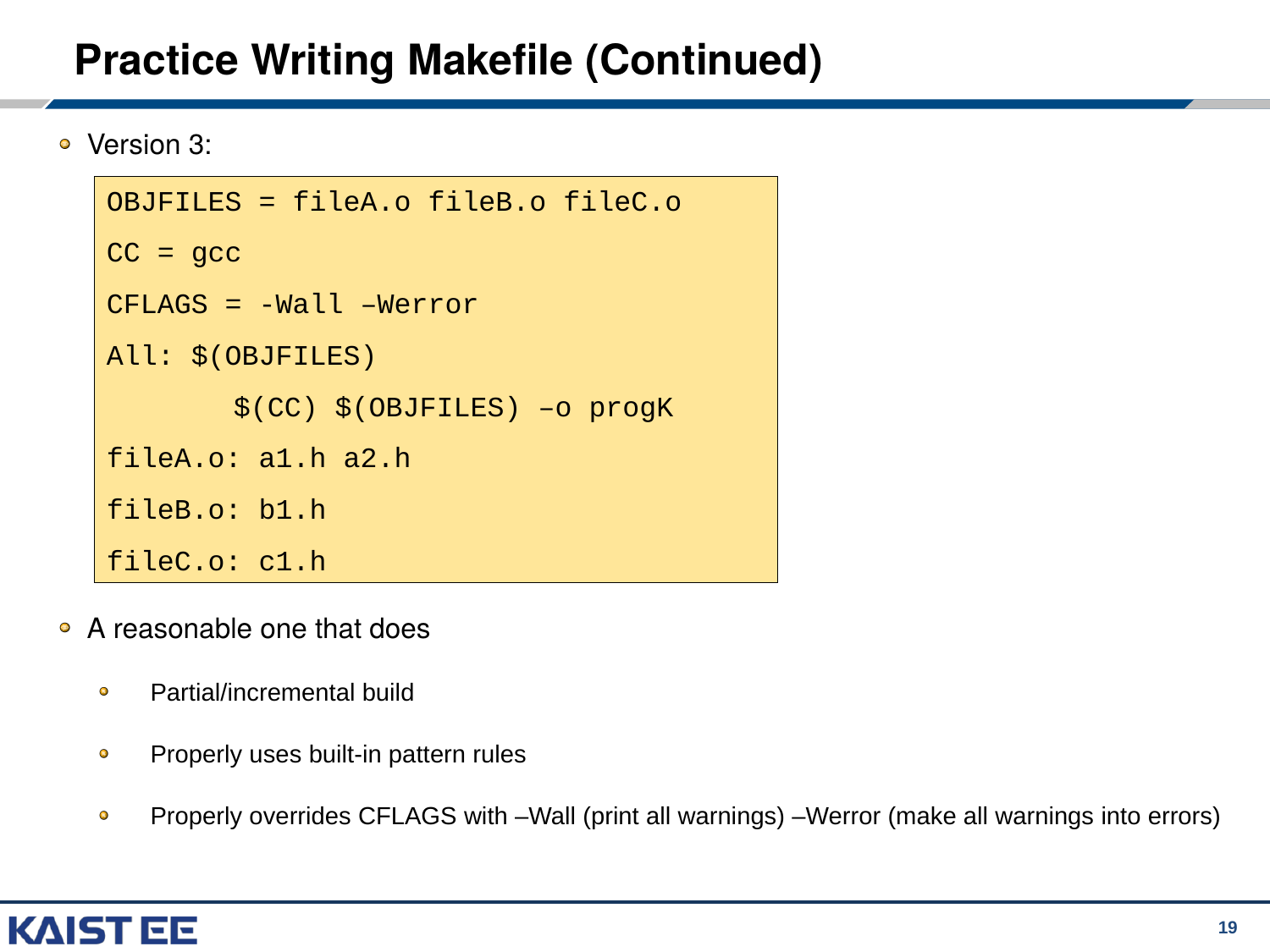

# Practice Writing Makefile (Continued)
Version 3:

A reasonable one that does
Partial/incremental build
Properly uses built-in pattern rules
Properly overrides CFLAGS with –Wall (print all warnings) –Werror (make all warnings into errors)
OBJFILES = fileA.o fileB.o fileC.o
CC = gcc
CFLAGS = -Wall –Werror
All: $(OBJFILES)
	$(CC) $(OBJFILES) –o progK
fileA.o: a1.h a2.h
fileB.o: b1.h
fileC.o: c1.h